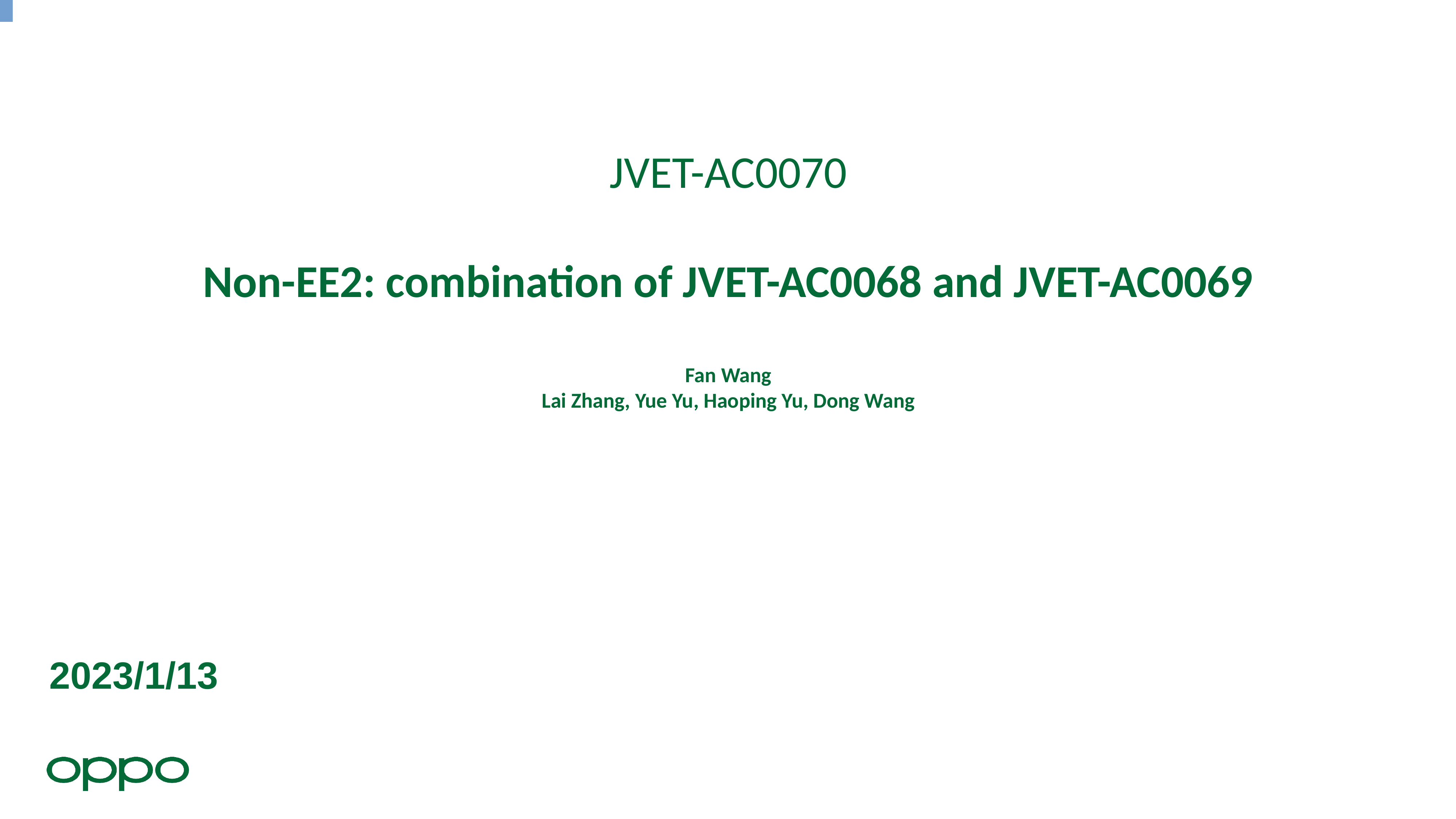

# JVET-AC0070 Non-EE2: combination of JVET-AC0068 and JVET-AC0069 Fan Wang Lai Zhang, Yue Yu, Haoping Yu, Dong Wang